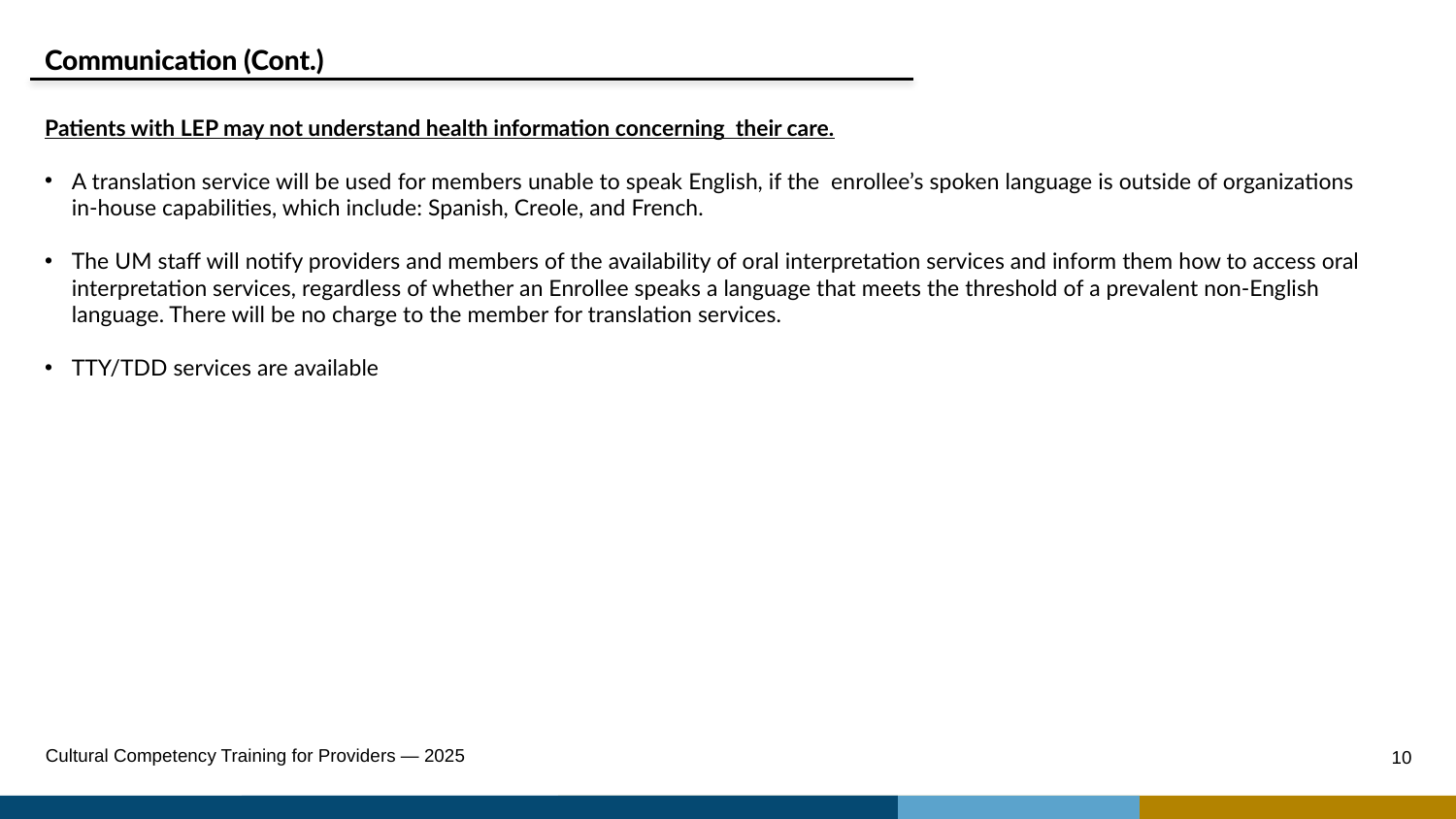

Communication (Cont.)
Patients with LEP may not understand health information concerning  their care.

A translation service will be used for members unable to speak English, if the  enrollee’s spoken language is outside of organizations in-house capabilities, which include: Spanish, Creole, and French.

The UM staff will notify providers and members of the availability of oral interpretation services and inform them how to access oral interpretation services, regardless of whether an Enrollee speaks a language that meets the threshold of a prevalent non-English language. There will be no charge to the member for translation services.

TTY/TDD services are available
Cultural Competency Training for Providers — 2025